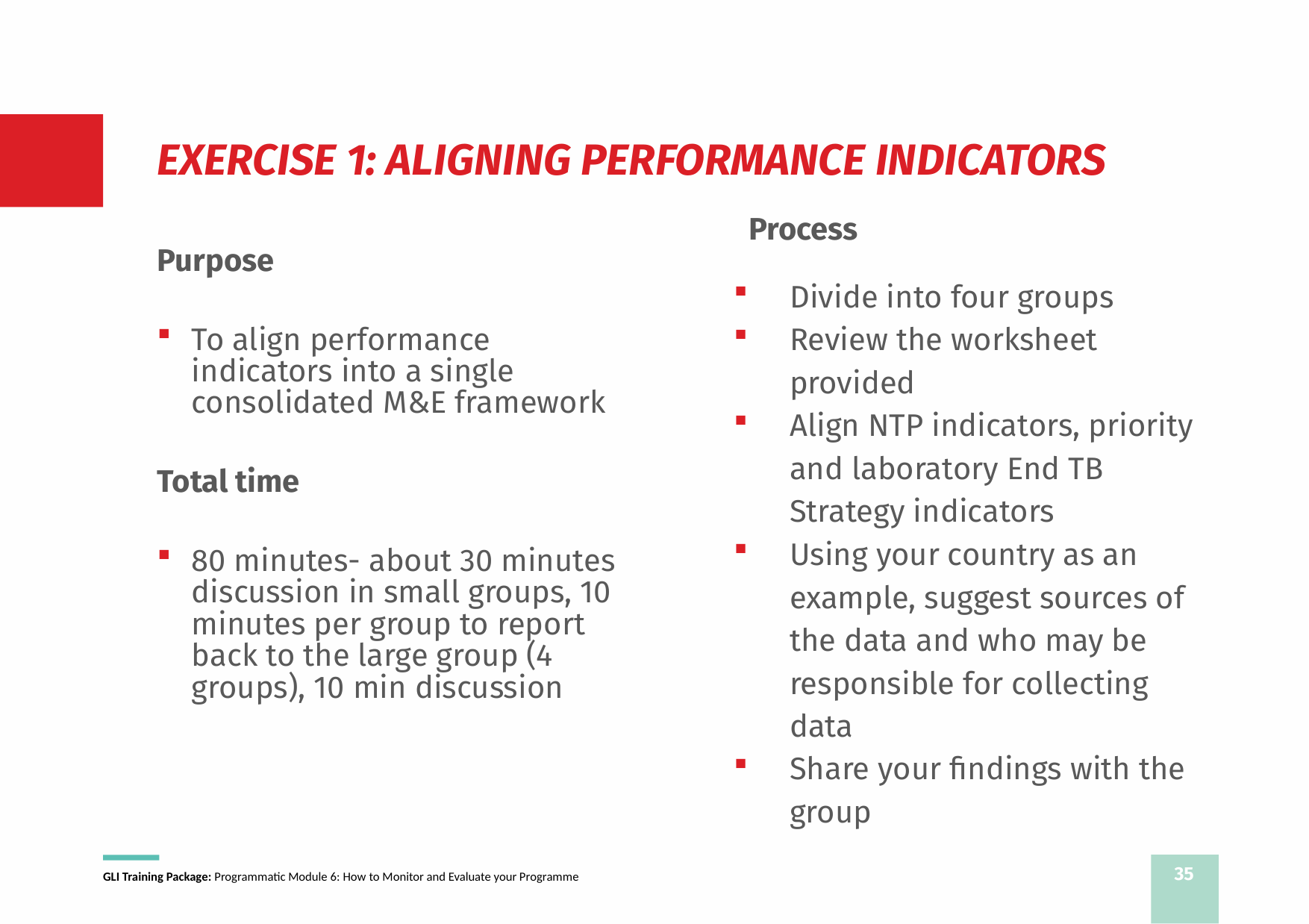

# EXERCISE 1: ALIGNING PERFORMANCE INDICATORS
Process
Divide into four groups
Review the worksheet provided
Align NTP indicators, priority and laboratory End TB Strategy indicators
Using your country as an example, suggest sources of the data and who may be responsible for collecting data
Share your findings with the group

Purpose

To align performance indicators into a single consolidated M&E framework

Total time

80 minutes- about 30 minutes discussion in small groups, 10 minutes per group to report back to the large group (4 groups), 10 min discussion